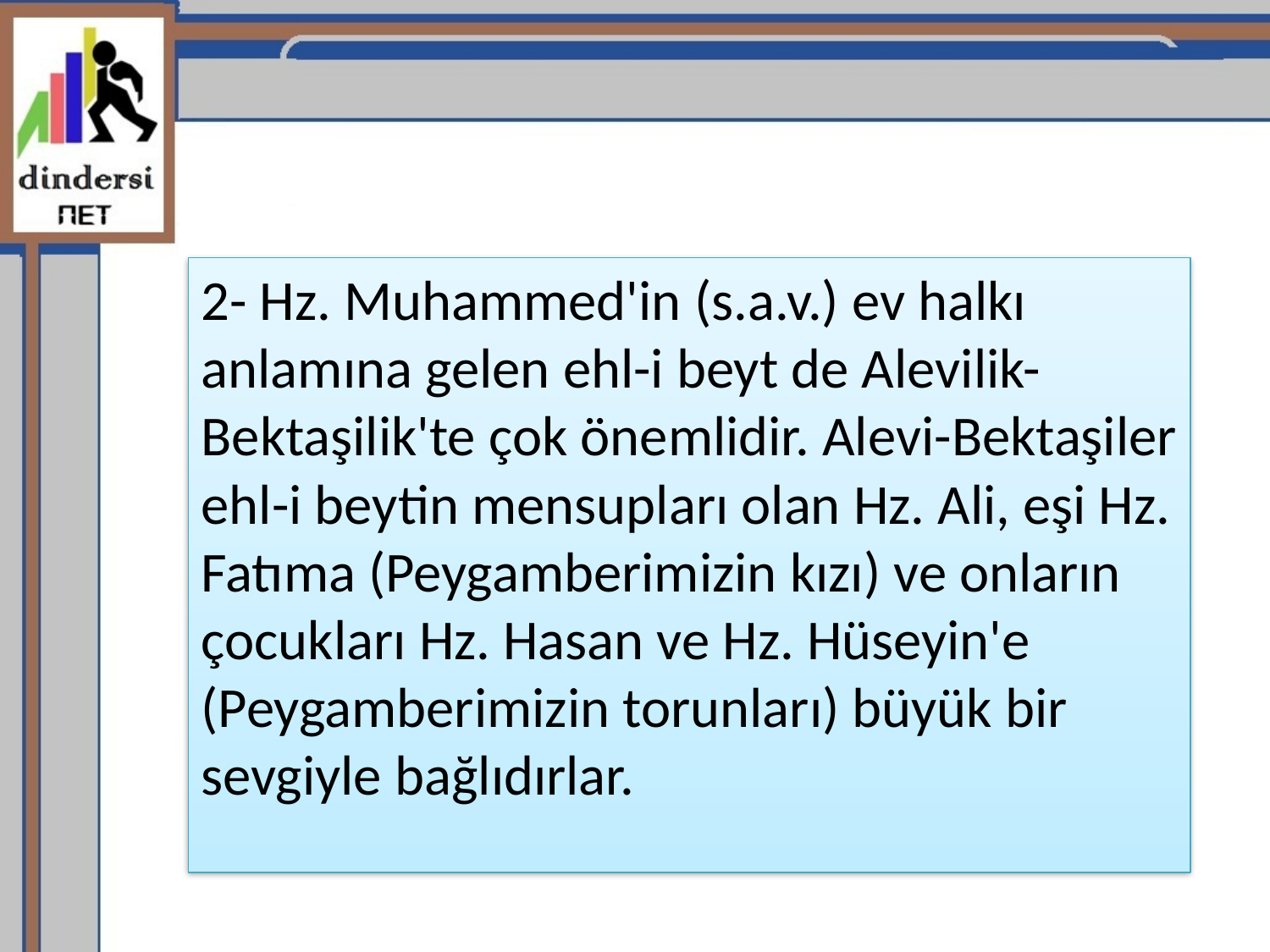

2- Hz. Muhammed'in (s.a.v.) ev halkı anlamına gelen ehl-i beyt de Alevilik-Bektaşilik'te çok önemlidir. Alevi-Bektaşiler ehl-i beytin mensupları olan Hz. Ali, eşi Hz. Fatıma (Peygamberimizin kızı) ve onların çocukları Hz. Hasan ve Hz. Hüseyin'e (Peygamberimizin torunları) büyük bir sevgiyle bağlıdırlar.